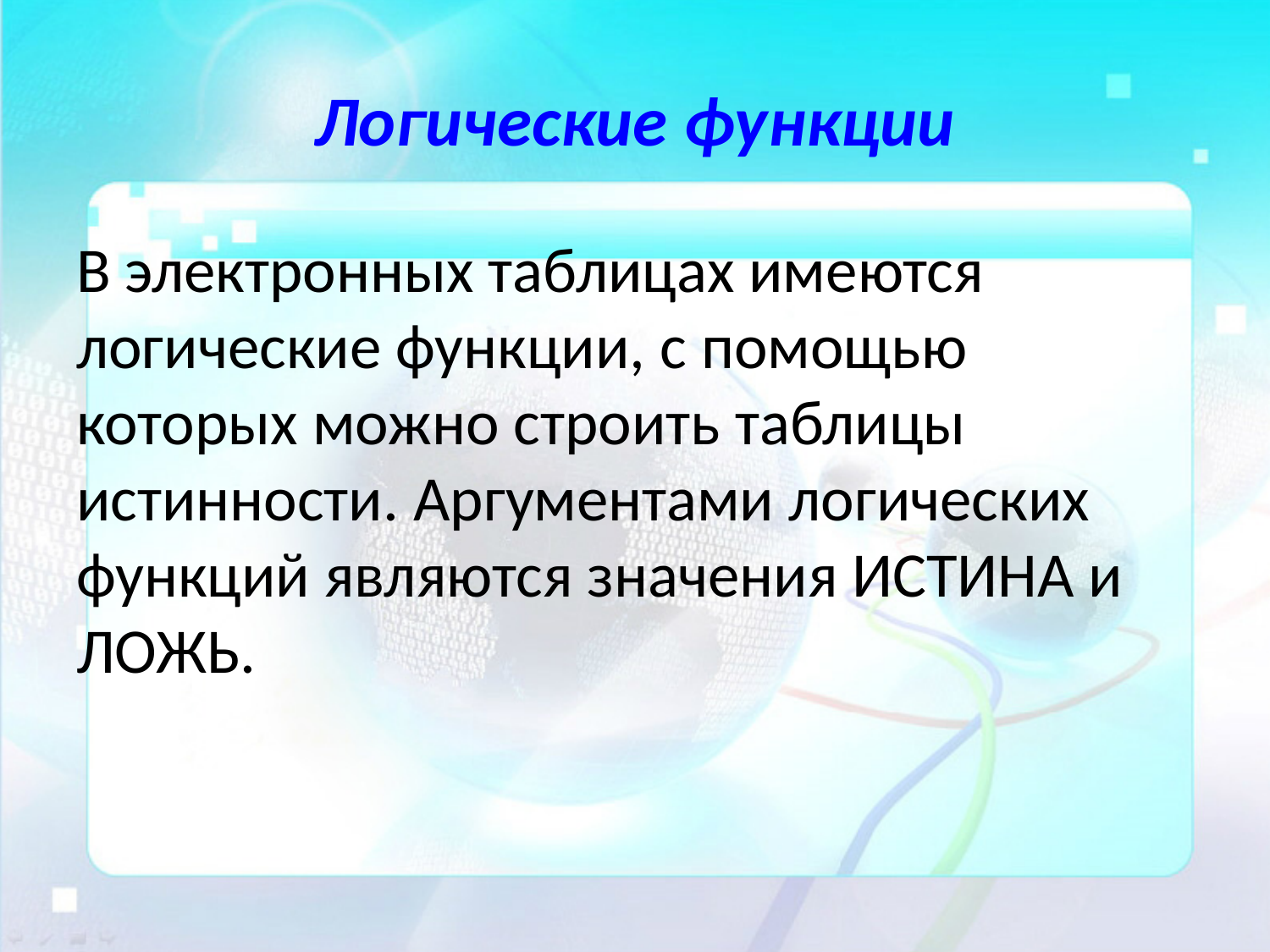

# Логические функции
В электронных таблицах имеются логические функции, с помощью которых можно строить таблицы истинности. Аргументами логических функций являются значения ИСТИНА и ЛОЖЬ.